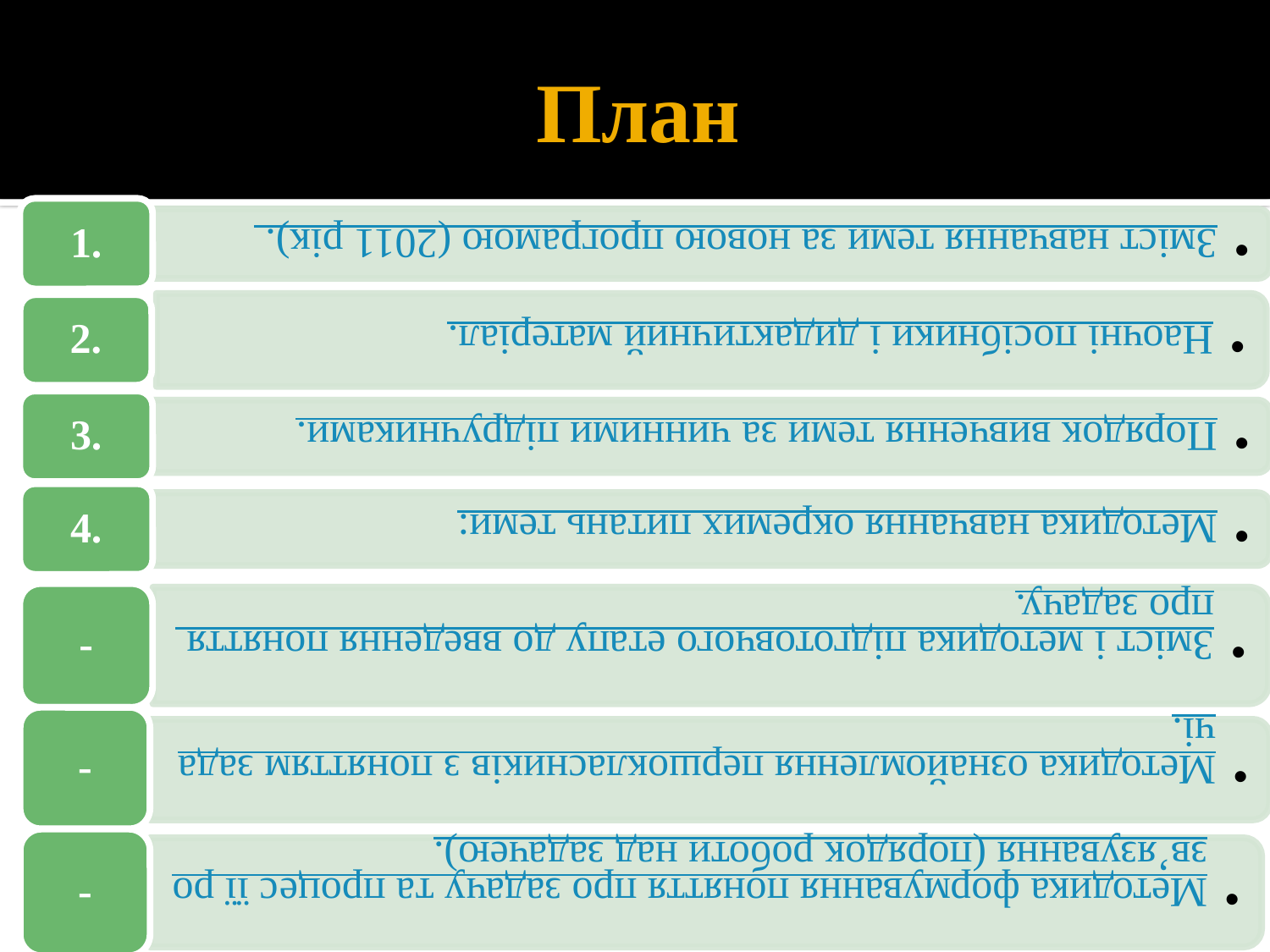

# План
Зміст навчання теми за новою програмою (2011 рік).
1.
Наочні посібники і дидактичний матеріал.
2.
Порядок вивчення теми за чинними підручниками.
3.
Методика навчання окремих питань теми:
4.
Зміст і методика підготовчого етапу до введення поняття про задачу.
-
Методика ознайомлення першокласників з поняттям задачі.
-
Методика формування поняття про задачу та процес її розв’язування (порядок роботи над задачею).
-